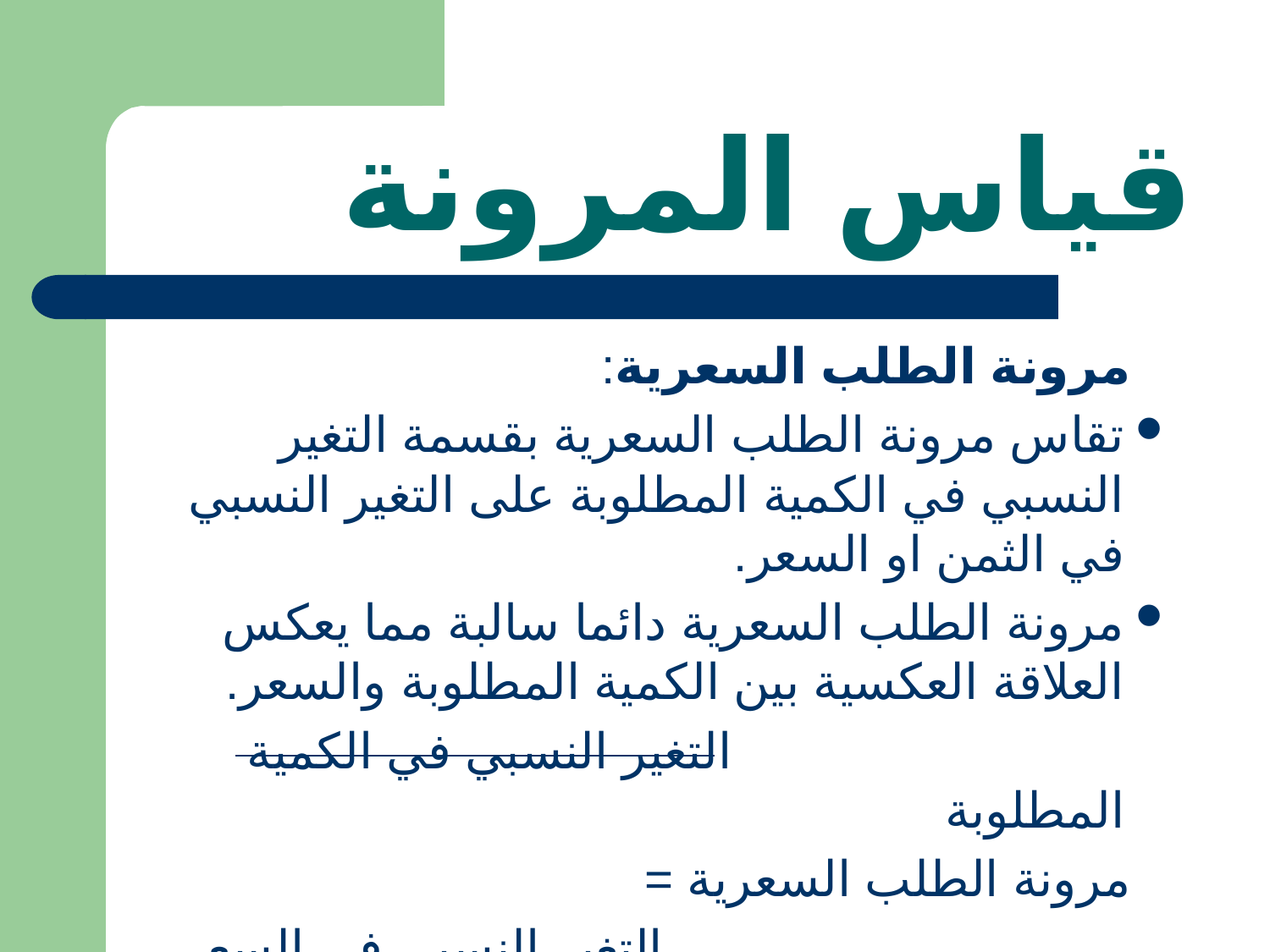

# قياس المرونة
   مرونة الطلب السعرية:
تقاس مرونة الطلب السعرية بقسمة التغير النسبي في الكمية المطلوبة على التغير النسبي في الثمن او السعر.
مرونة الطلب السعرية دائما سالبة مما يعكس العلاقة العكسية بين الكمية المطلوبة والسعر.
                                التغير النسبي في الكمية المطلوبة
   مرونة الطلب السعرية =
                                     التغير النسبي في السعر